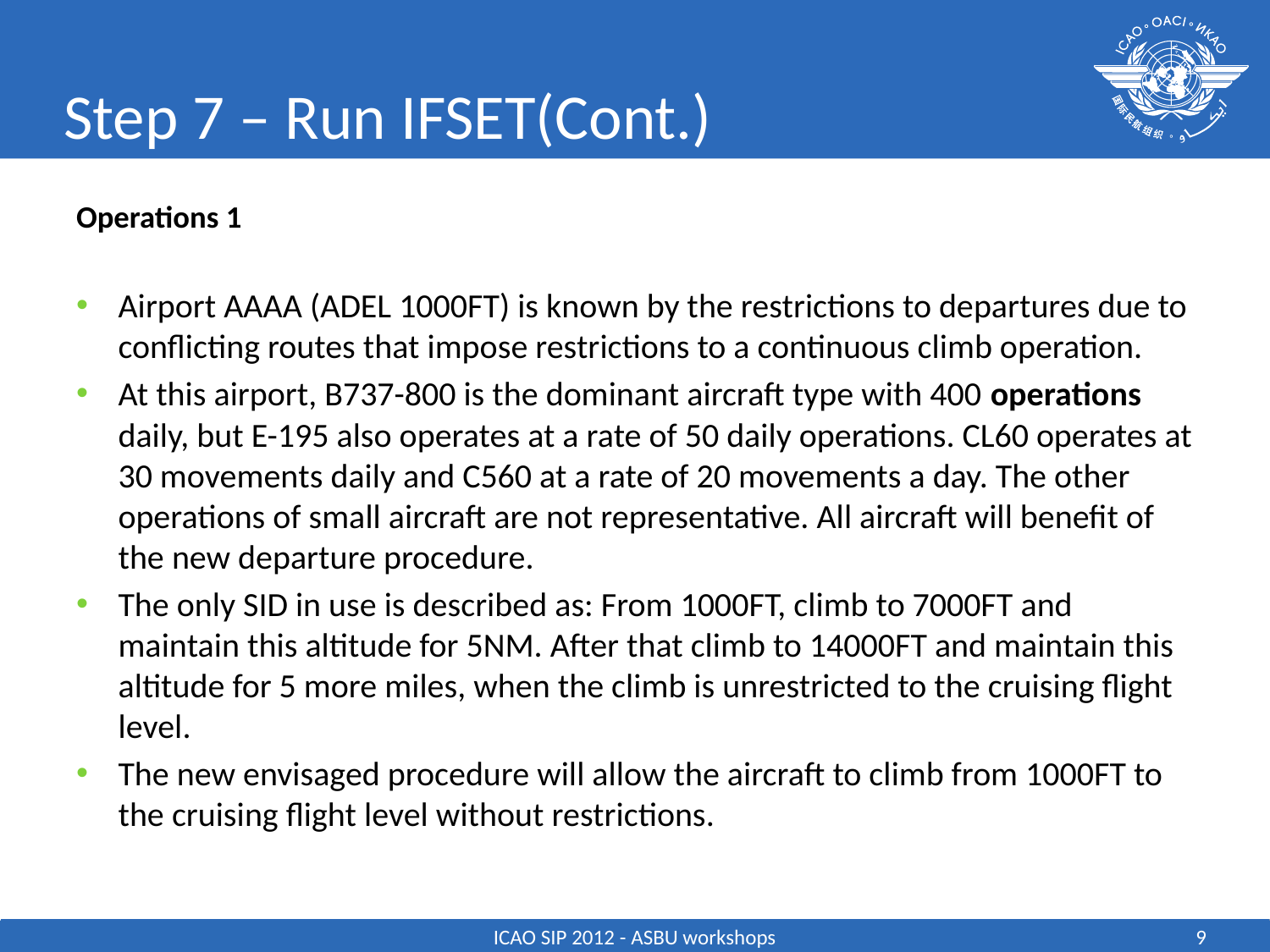

# Step 7 – Run IFSET(Cont.)
Operations 1

Airport AAAA (ADEL 1000FT) is known by the restrictions to departures due to conflicting routes that impose restrictions to a continuous climb operation.
At this airport, B737-800 is the dominant aircraft type with 400 operations daily, but E-195 also operates at a rate of 50 daily operations. CL60 operates at 30 movements daily and C560 at a rate of 20 movements a day. The other operations of small aircraft are not representative. All aircraft will benefit of the new departure procedure.
The only SID in use is described as: From 1000FT, climb to 7000FT and maintain this altitude for 5NM. After that climb to 14000FT and maintain this altitude for 5 more miles, when the climb is unrestricted to the cruising flight level.
The new envisaged procedure will allow the aircraft to climb from 1000FT to the cruising flight level without restrictions.

ICAO SIP 2012 - ASBU workshops
9